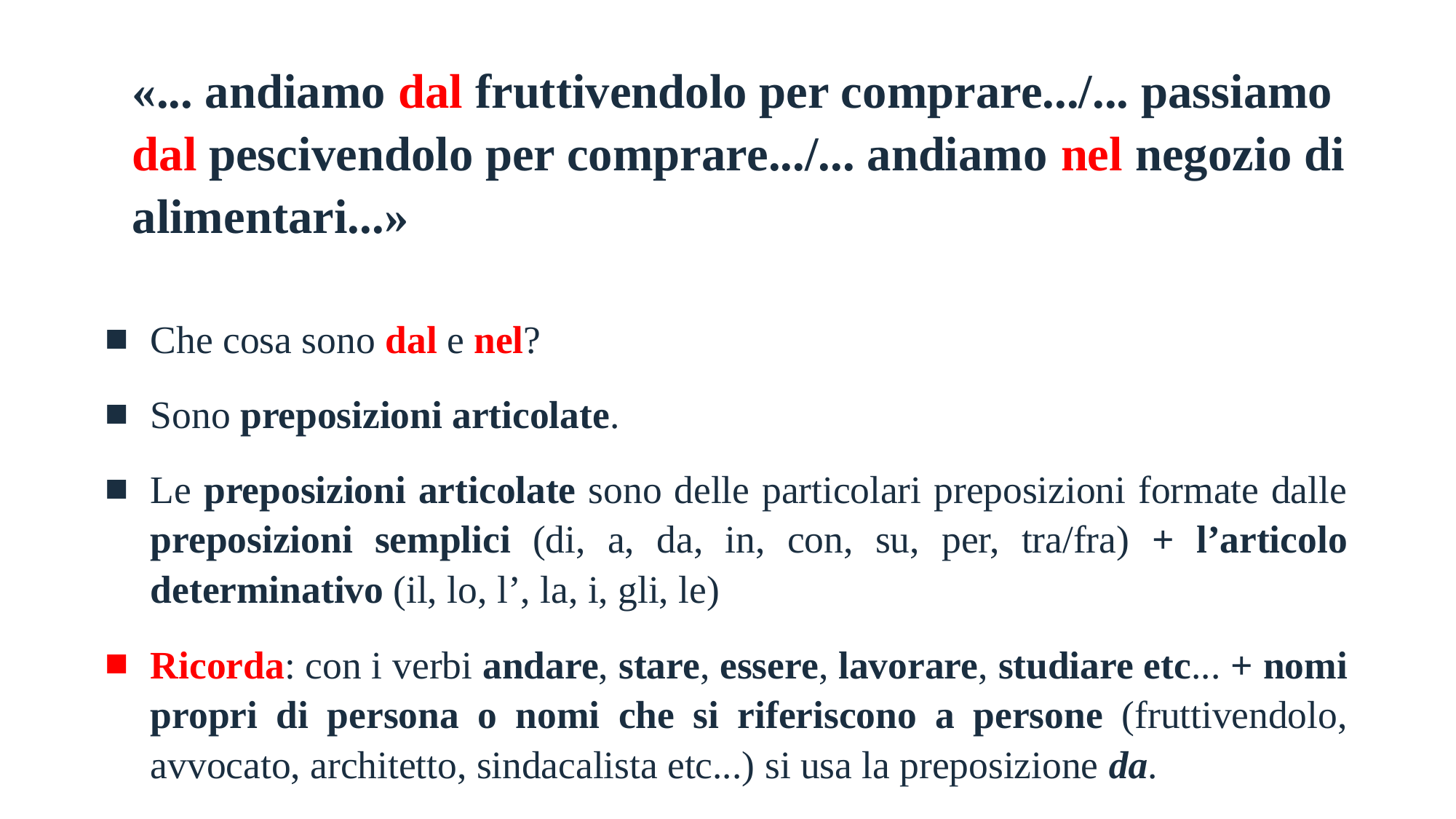

# «... andiamo dal fruttivendolo per comprare.../... passiamo dal pescivendolo per comprare.../... andiamo nel negozio di alimentari...»
Che cosa sono dal e nel?
Sono preposizioni articolate.
Le preposizioni articolate sono delle particolari preposizioni formate dalle preposizioni semplici (di, a, da, in, con, su, per, tra/fra) + l’articolo determinativo (il, lo, l’, la, i, gli, le)
Ricorda: con i verbi andare, stare, essere, lavorare, studiare etc... + nomi propri di persona o nomi che si riferiscono a persone (fruttivendolo, avvocato, architetto, sindacalista etc...) si usa la preposizione da.